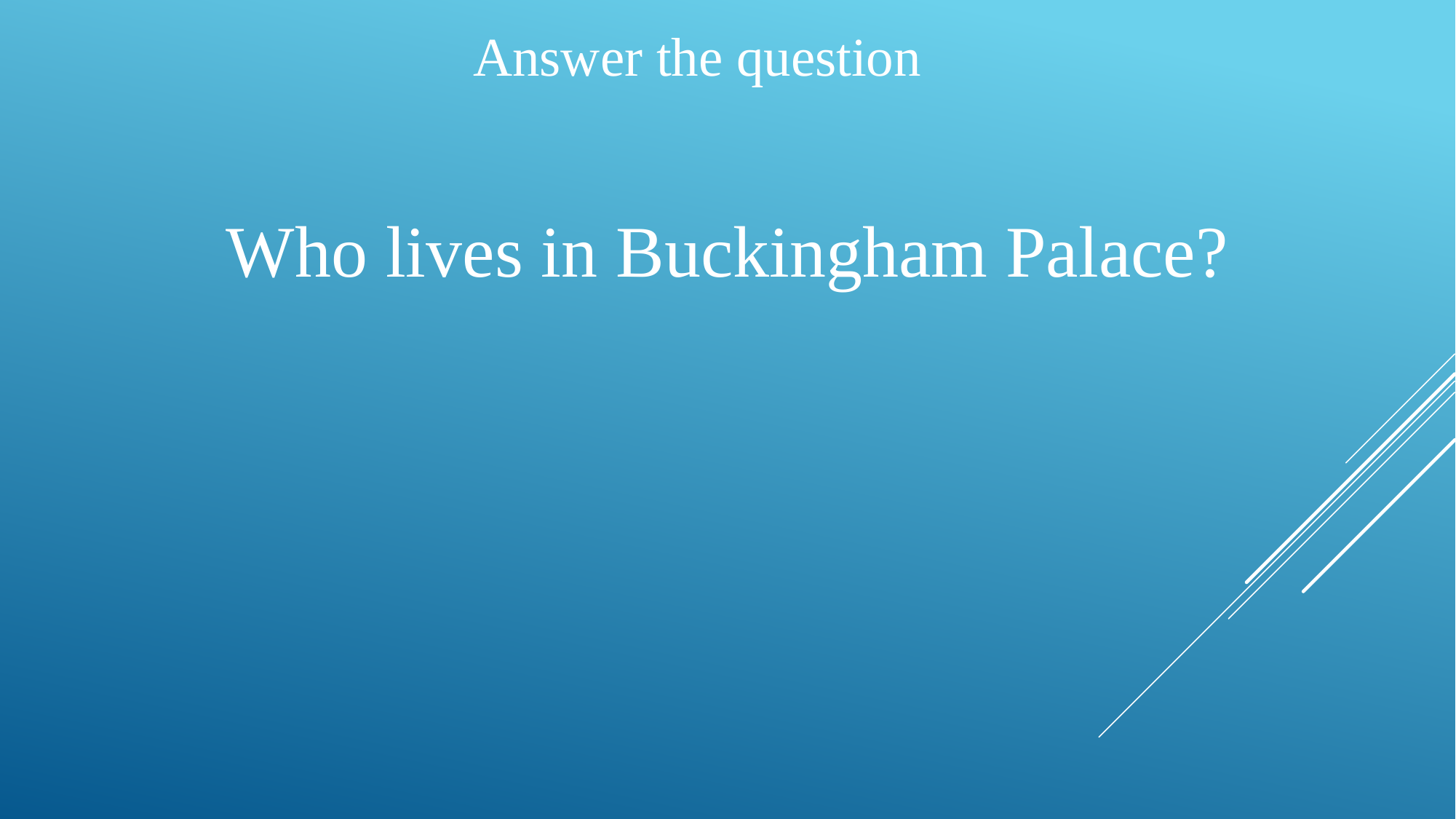

Answer the question
Who lives in Buckingham Palace?